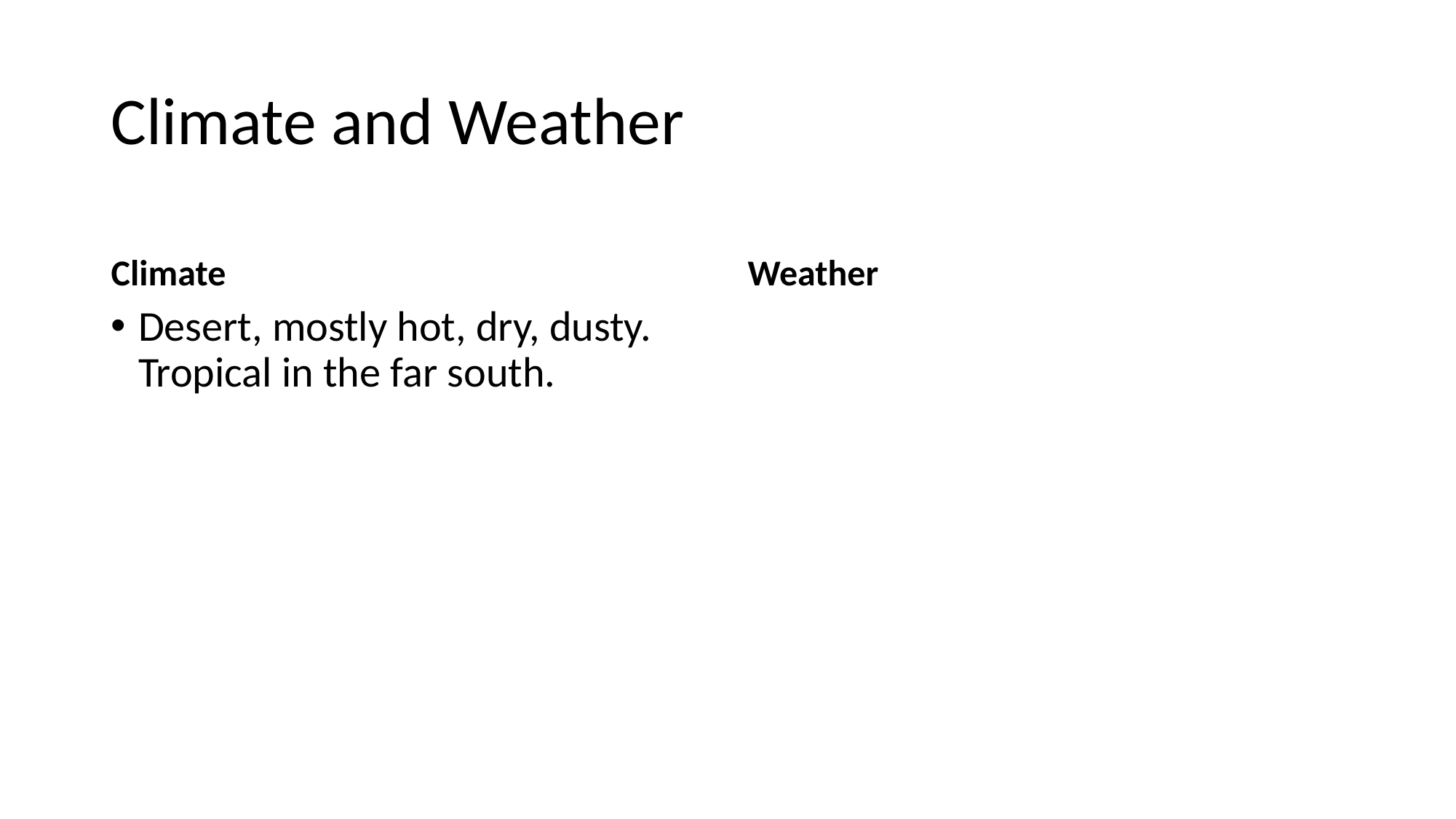

# Climate and Weather
Climate
Weather
Desert, mostly hot, dry, dusty.  Tropical in the far south.